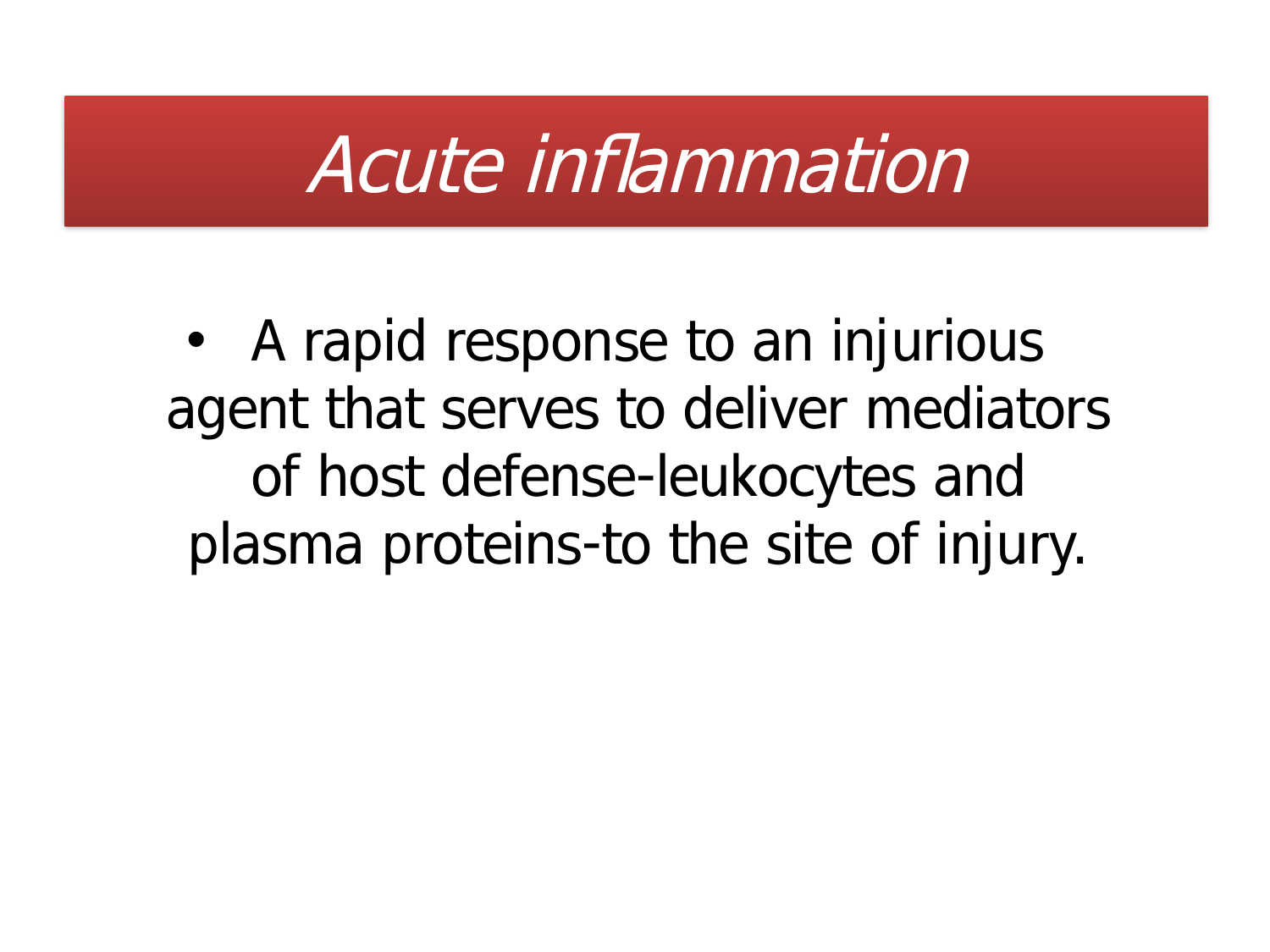

# Acute inflammation
 A rapid response to an injurious agent that serves to deliver mediators of host defense-leukocytes and plasma proteins-to the site of injury.